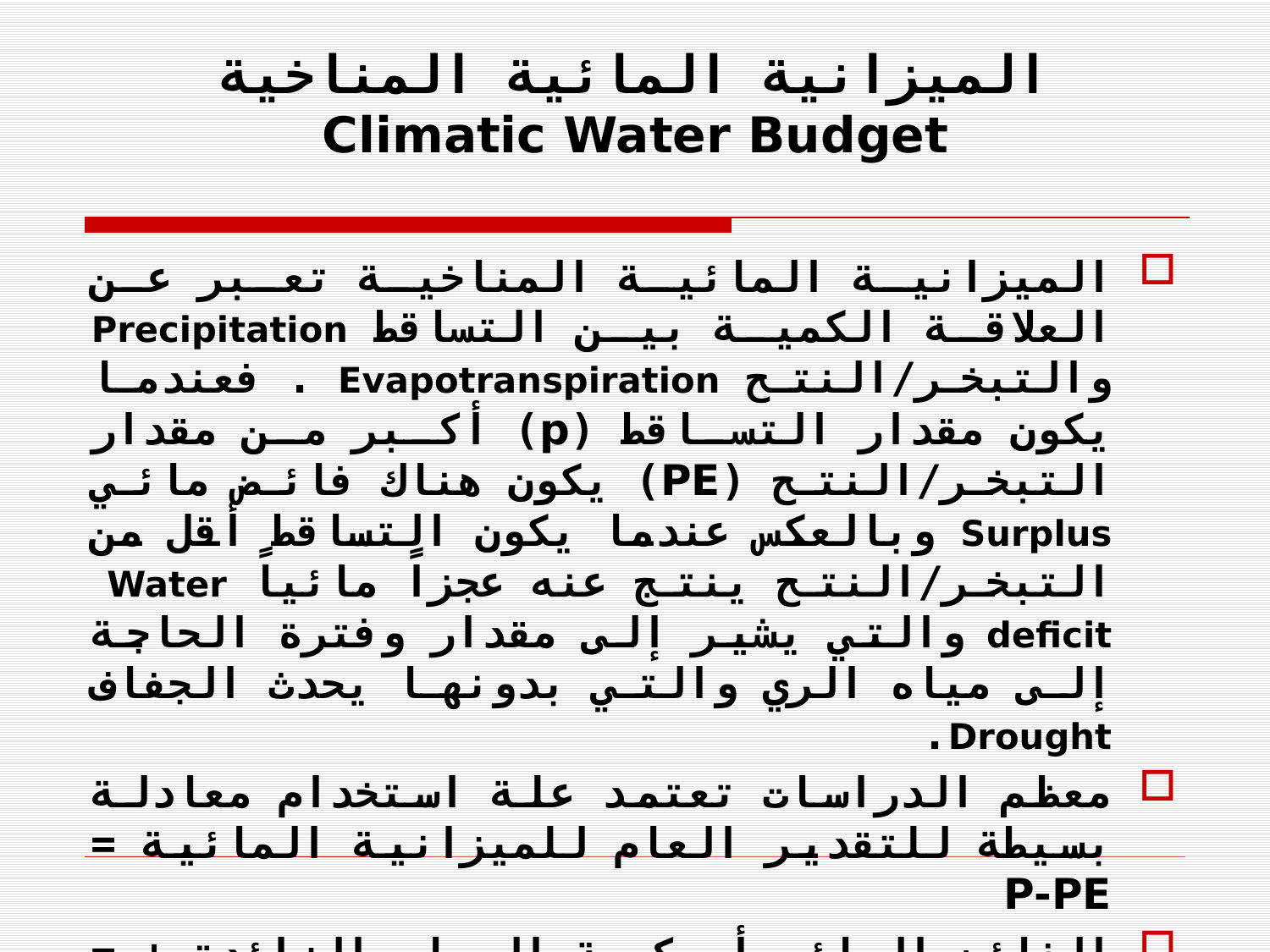

# الميزانية المائية المناخية Climatic Water Budget
الميزانية المائية المناخية تعبر عن العلاقة الكمية بين التساقط Precipitation والتبخر/النتح Evapotranspiration . فعندما يكون مقدار التساقط (p) أكبر من مقدار التبخر/النتح (PE) يكون هناك فائض مائي Surplus وبالعكس عندما يكون التساقط أقل من التبخر/النتح ينتج عنه عجزاً مائياً Water deficit والتي يشير إلى مقدار وفترة الحاجة إلى مياه الري والتي بدونها يحدث الجفاف Drought.
معظم الدراسات تعتمد علة استخدام معادلة بسيطة للتقدير العام للميزانية المائية = P-PE
الفائض المائي أو كمية المياه الزائدة + = P-PE
العجز المائي أو كمية المياه التي تحتاج إليها التربة للرطوبة - = P-PE